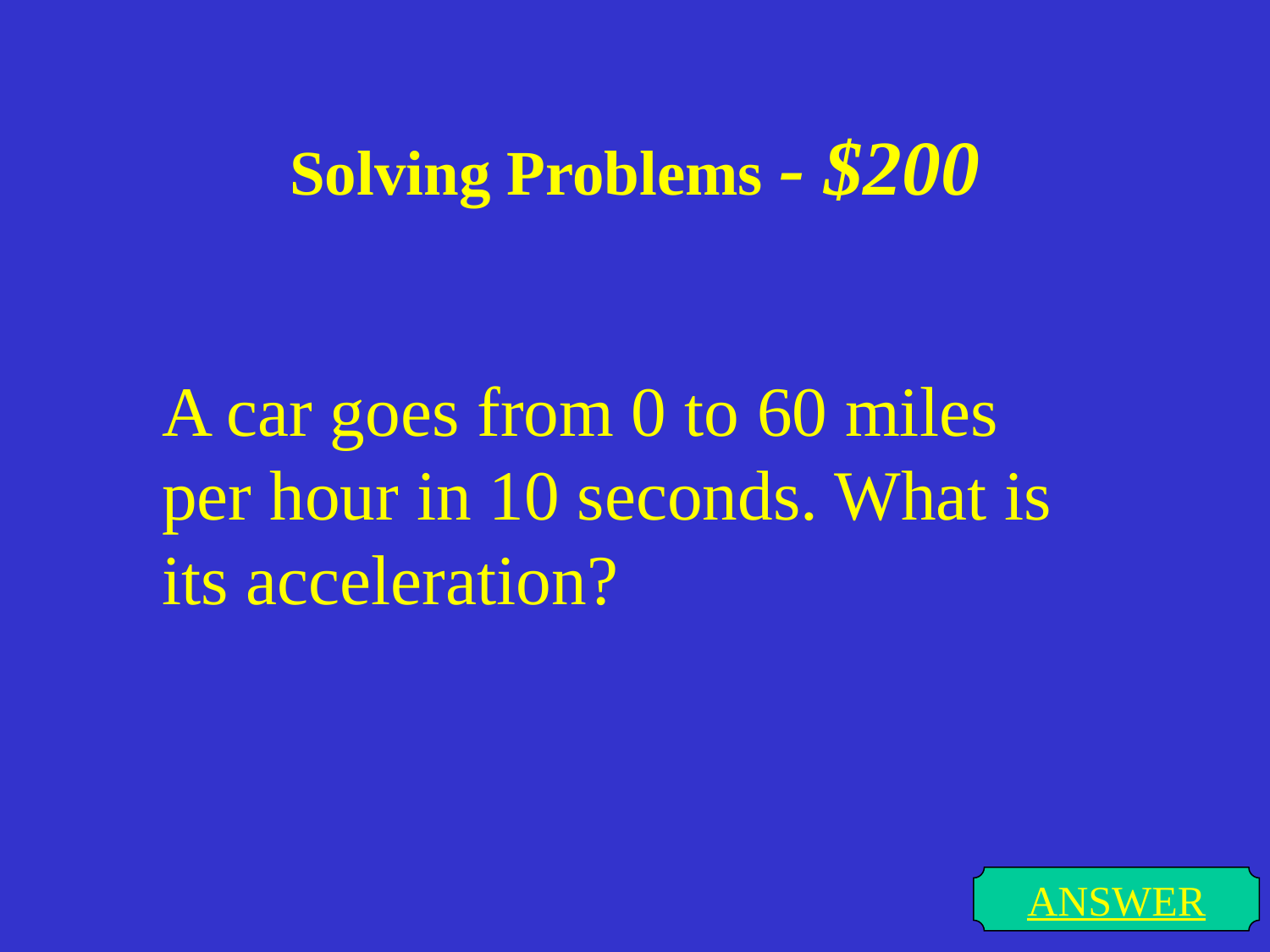

# Solving Problems - $200
A car goes from 0 to 60 miles per hour in 10 seconds. What is its acceleration?

ANSWER